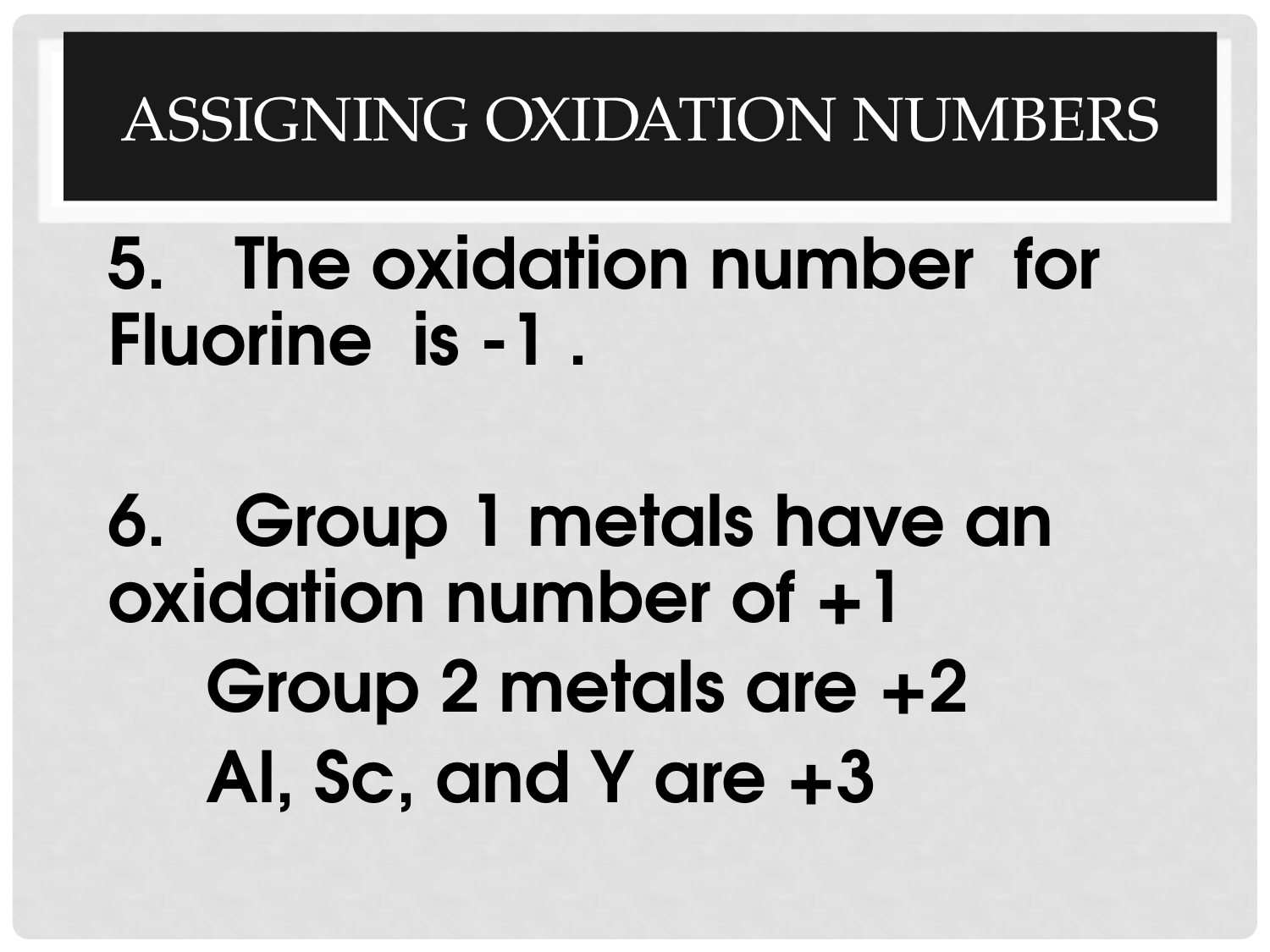

# Assigning Oxidation Numbers
5.	The oxidation number  for Fluorine  is -1 .

6.	Group 1 metals have an oxidation number of +1
     Group 2 metals are +2
     Al, Sc, and Y are +3